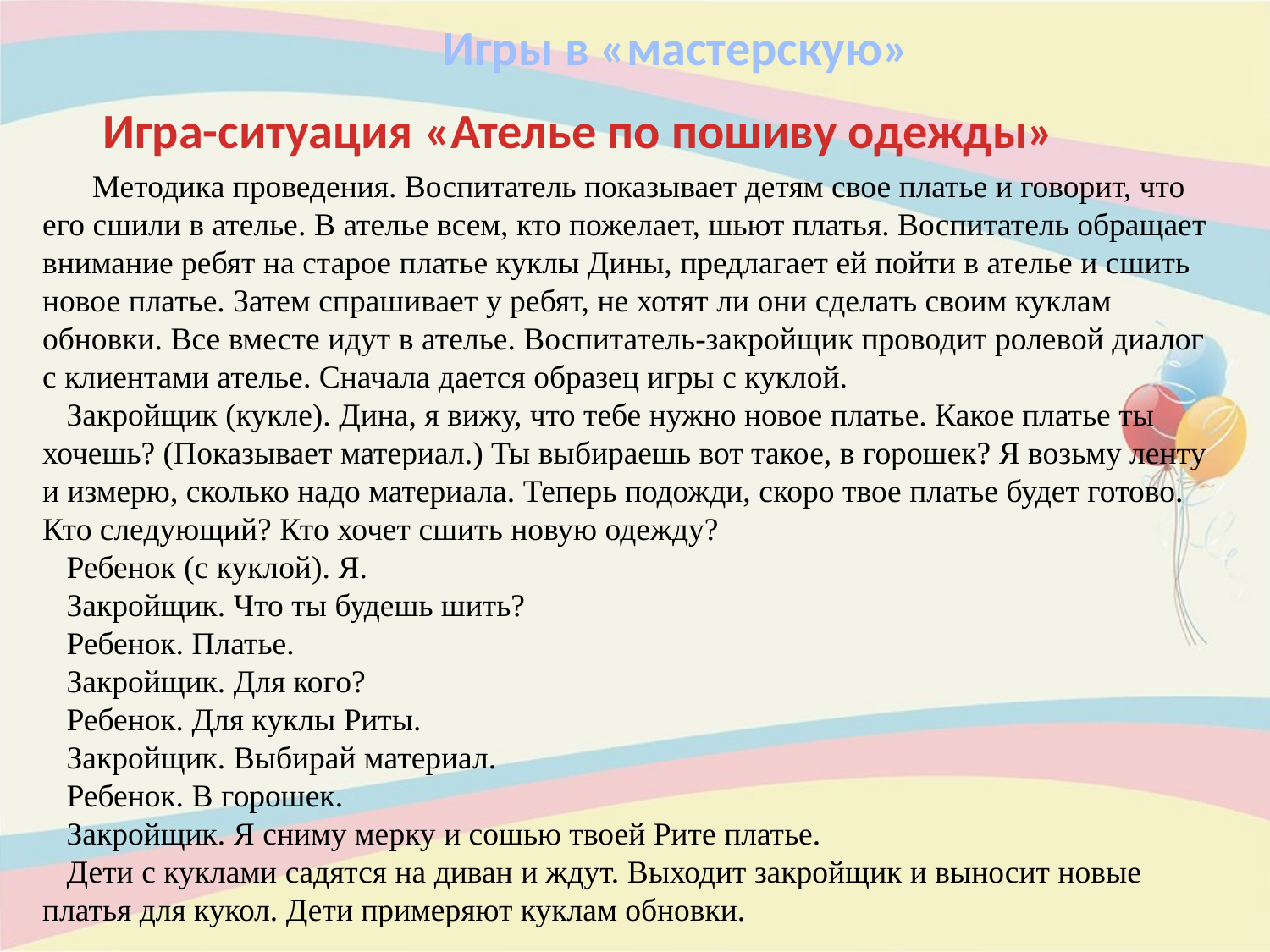

Игры в «мастерскую»
Игра-ситуация «Ателье по пошиву одежды»
Методика проведения. Воспитатель показывает детям свое платье и говорит, что его сшили в ателье. В ателье всем, кто пожелает, шьют платья. Воспитатель обращает внимание ребят на старое платье куклы Дины, предлагает ей пойти в ателье и сшить новое платье. Затем спрашивает у ребят, не хотят ли они сделать своим куклам обновки. Все вместе идут в ателье. Воспитатель-закройщик проводит ролевой диалог с клиентами ателье. Сначала дается образец игры с куклой.
   Закройщик (кукле). Дина, я вижу, что тебе нужно новое платье. Какое платье ты хочешь? (Показывает материал.) Ты выбираешь вот такое, в горошек? Я возьму ленту и измерю, сколько надо материала. Теперь подожди, скоро твое платье будет готово. Кто следующий? Кто хочет сшить новую одежду?
   Ребенок (с куклой). Я.
   Закройщик. Что ты будешь шить?
   Ребенок. Платье.
   Закройщик. Для кого?
   Ребенок. Для куклы Риты.
   Закройщик. Выбирай материал.
   Ребенок. В горошек.
   Закройщик. Я сниму мерку и сошью твоей Рите платье.
   Дети с куклами садятся на диван и ждут. Выходит закройщик и выносит новые платья для кукол. Дети примеряют куклам обновки.